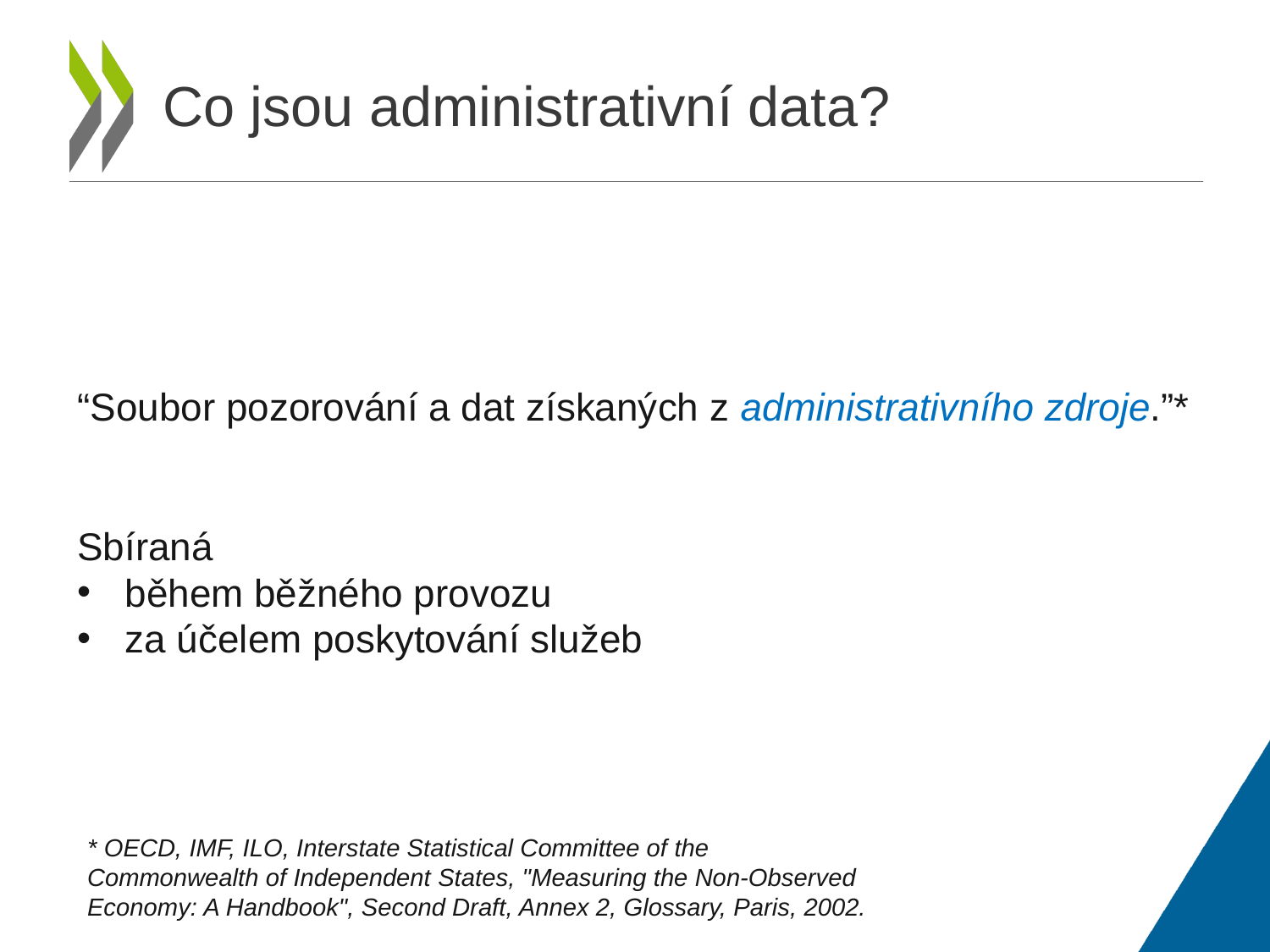

# Co jsou administrativní data?

“Soubor pozorování a dat získaných z administrativního zdroje.”*

Sbíraná
během běžného provozu
za účelem poskytování služeb
* OECD, IMF, ILO, Interstate Statistical Committee of the Commonwealth of Independent States, "Measuring the Non-Observed Economy: A Handbook", Second Draft, Annex 2, Glossary, Paris, 2002.